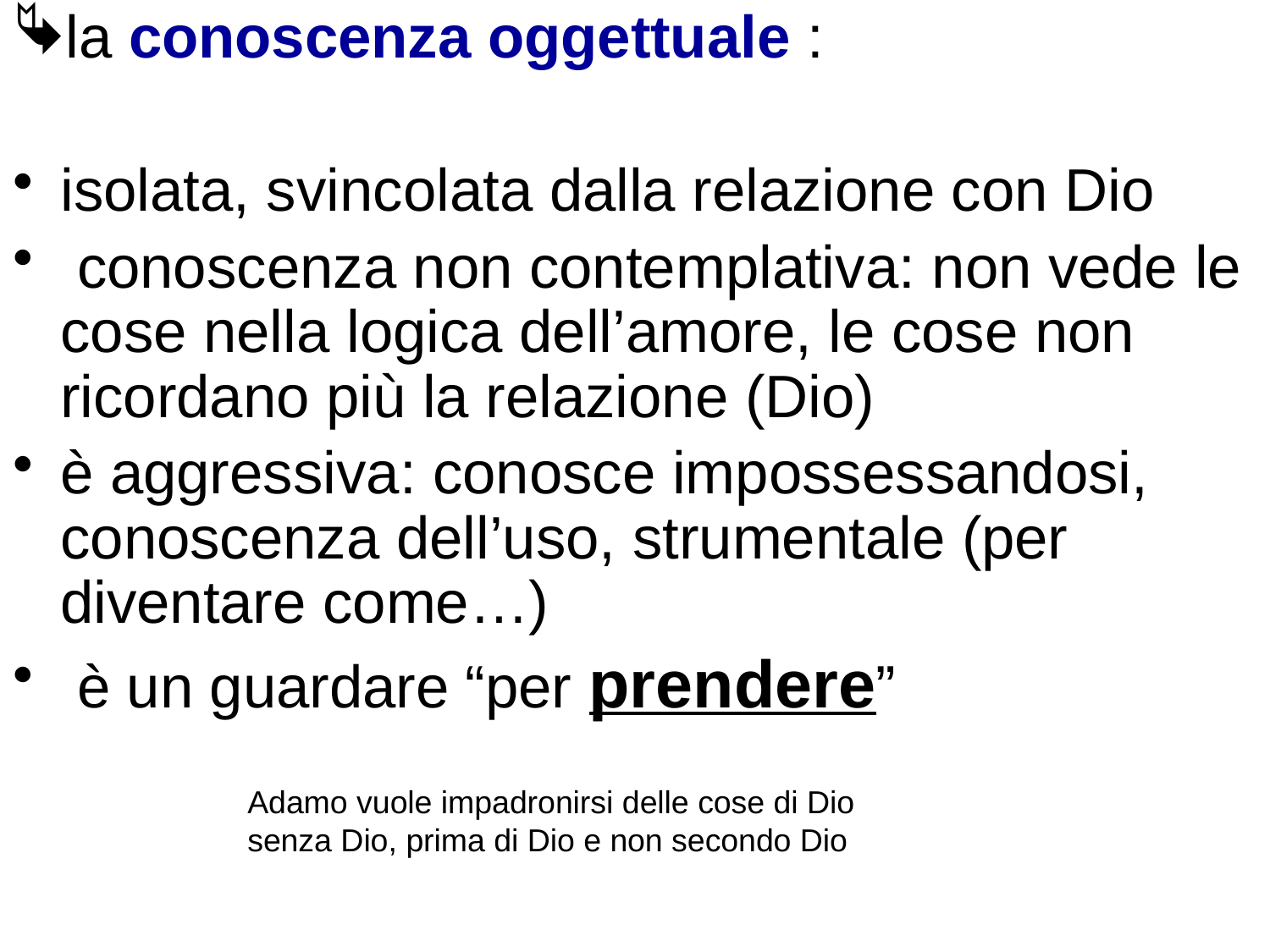

la conoscenza oggettuale :

isolata, svincolata dalla relazione con Dio
 conoscenza non contemplativa: non vede le cose nella logica dell’amore, le cose non ricordano più la relazione (Dio)
è aggressiva: conosce impossessandosi, conoscenza dell’uso, strumentale (per diventare come…)
 è un guardare “per prendere”
Adamo vuole impadronirsi delle cose di Dio senza Dio, prima di Dio e non secondo Dio